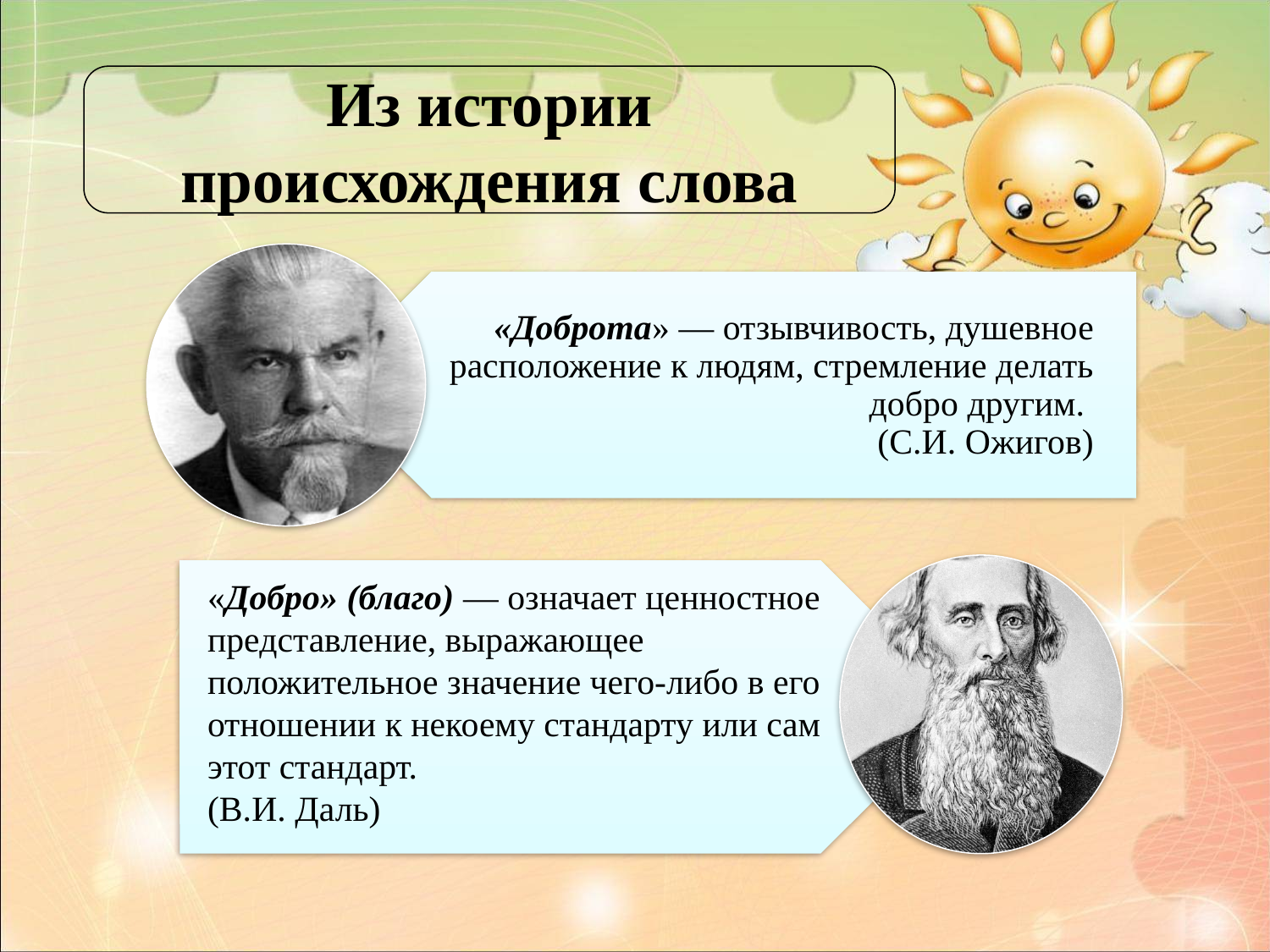

Из истории происхождения слова
«Доброта» — отзывчивость, душевное расположение к людям, стремление делать добро другим.
(С.И. Ожигов)

#
«Добро» (благо) — означает ценностное представление, выражающее положительное значение чего-либо в его отношении к некоему стандарту или сам этот стандарт.
(В.И. Даль)